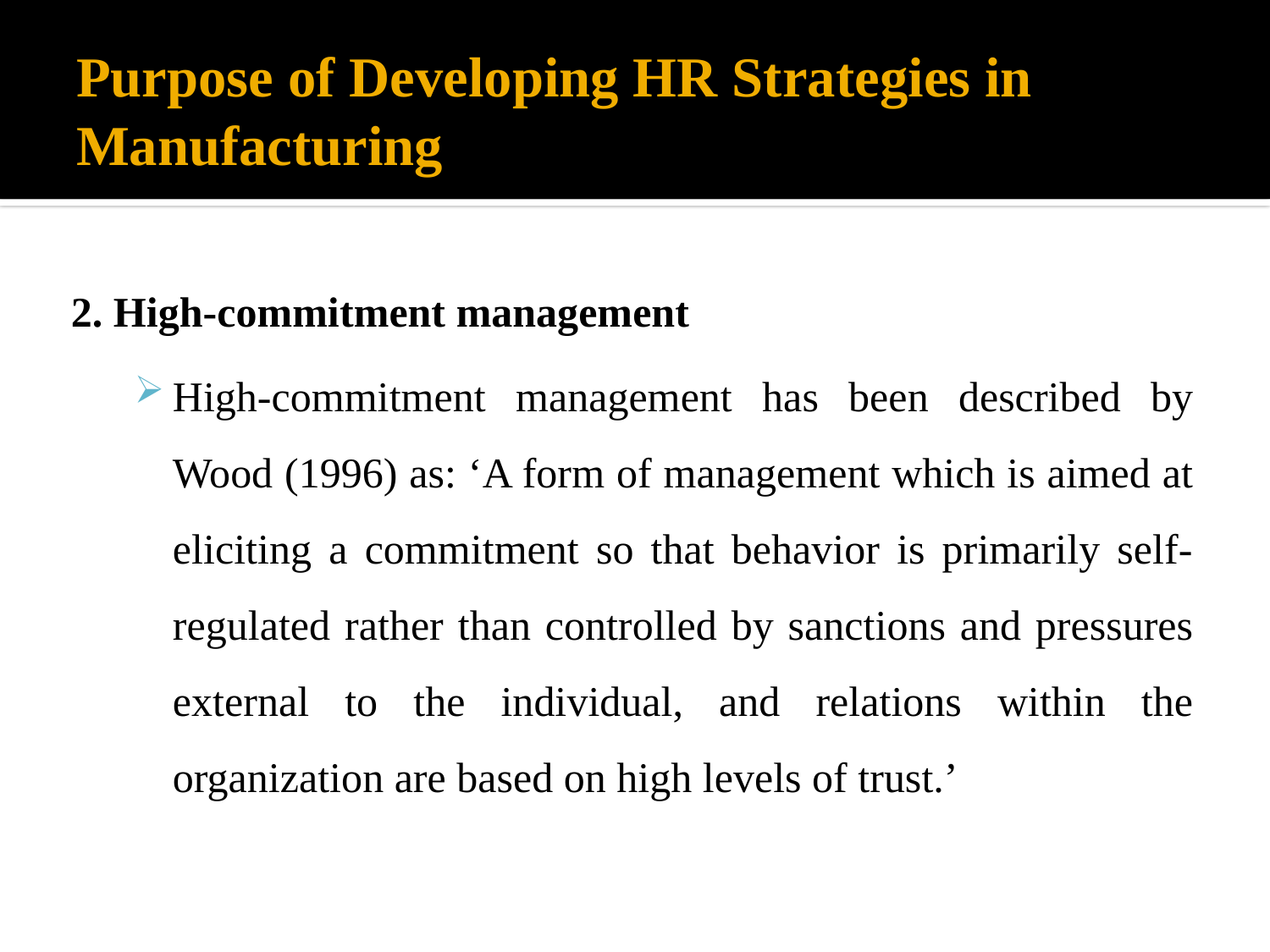

# Purpose of Developing HR Strategies in Manufacturing
2. High-commitment management
High-commitment management has been described by Wood (1996) as: ‘A form of management which is aimed at eliciting a commitment so that behavior is primarily self-regulated rather than controlled by sanctions and pressures external to the individual, and relations within the organization are based on high levels of trust.’